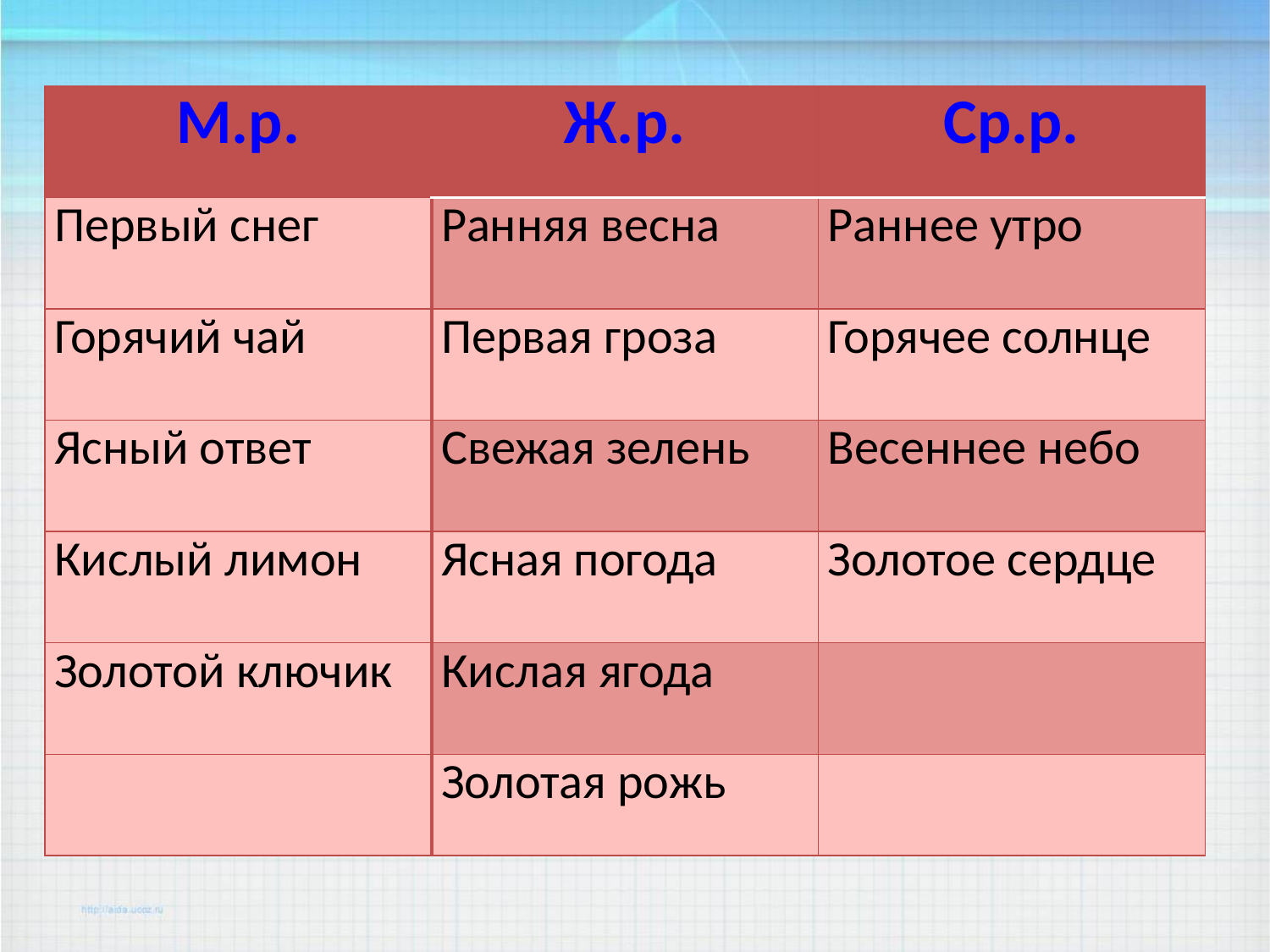

| М.р. | Ж.р. | Ср.р. |
| --- | --- | --- |
| Первый снег | Ранняя весна | Раннее утро |
| Горячий чай | Первая гроза | Горячее солнце |
| Ясный ответ | Свежая зелень | Весеннее небо |
| Кислый лимон | Ясная погода | Золотое сердце |
| Золотой ключик | Кислая ягода |  |
|  | Золотая рожь |  |